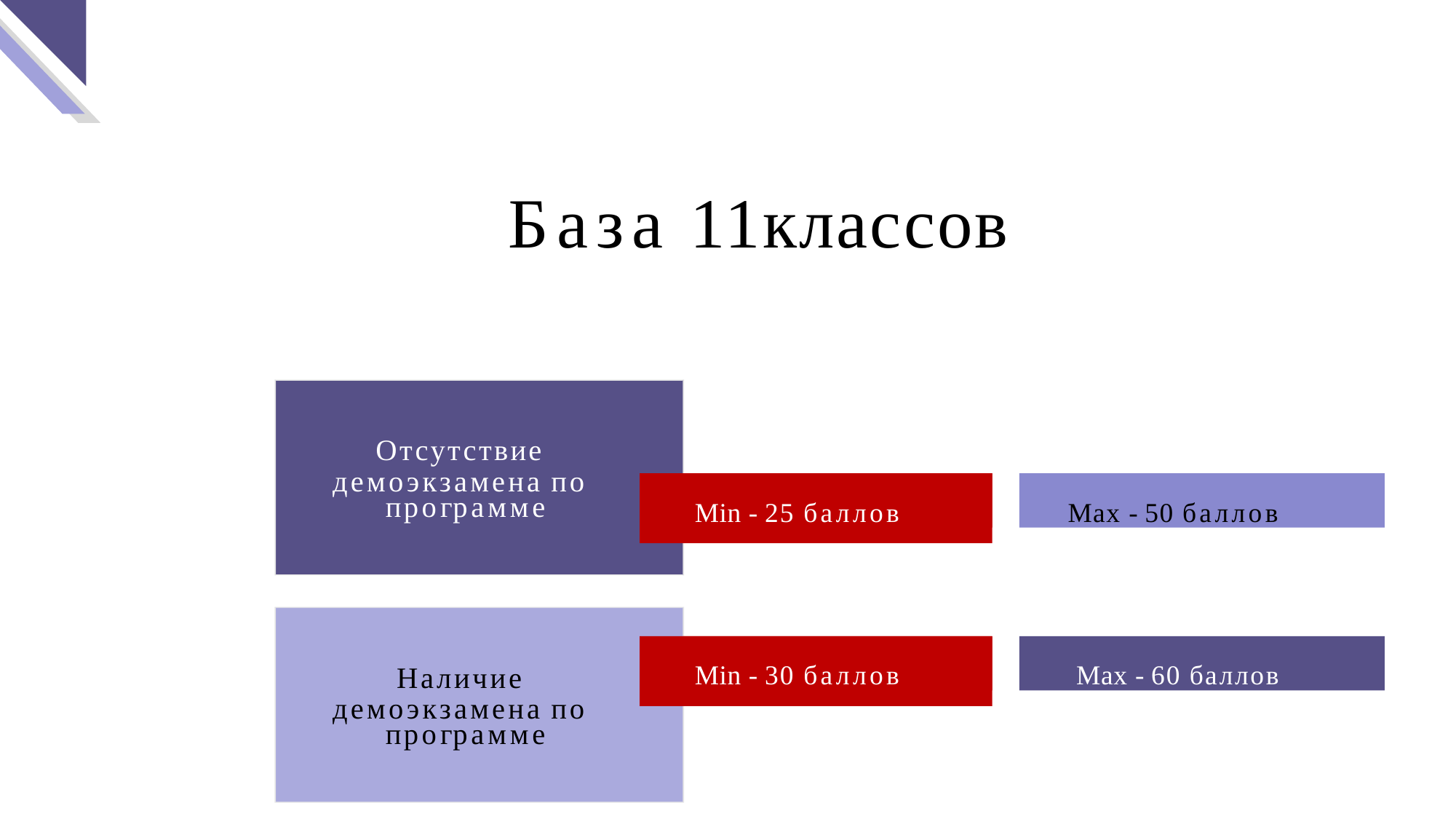

База 11классов

Отсутствие  демоэкзамена по

Мin - 25 баллов
Мах - 50 баллов
программе

Мin - 30 баллов
Мах - 60 баллов
Наличие  демоэкзамена по
программе